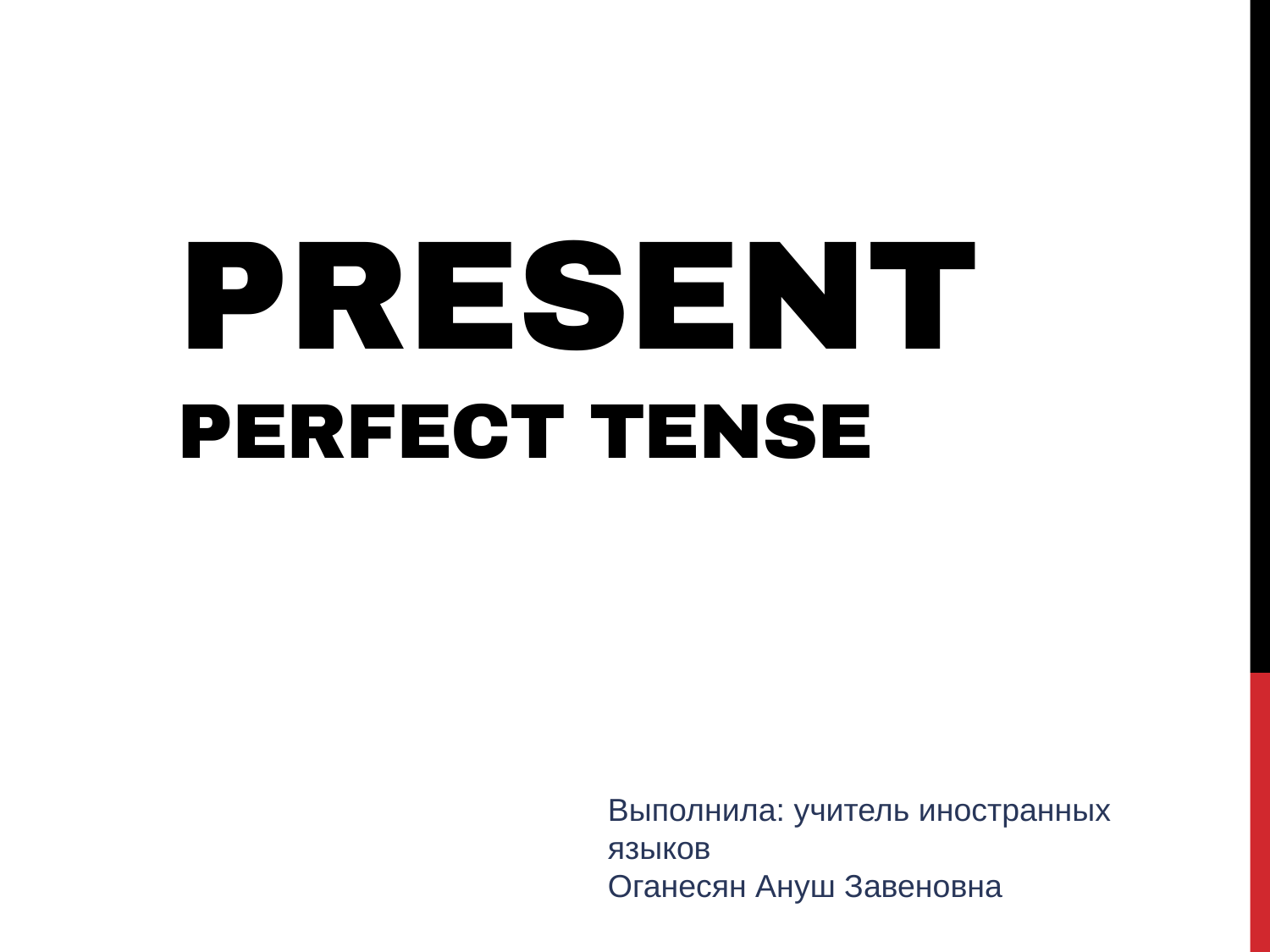

# Present Perfect Tense
Выполнила: учитель иностранных языков
Оганесян Ануш Завеновна